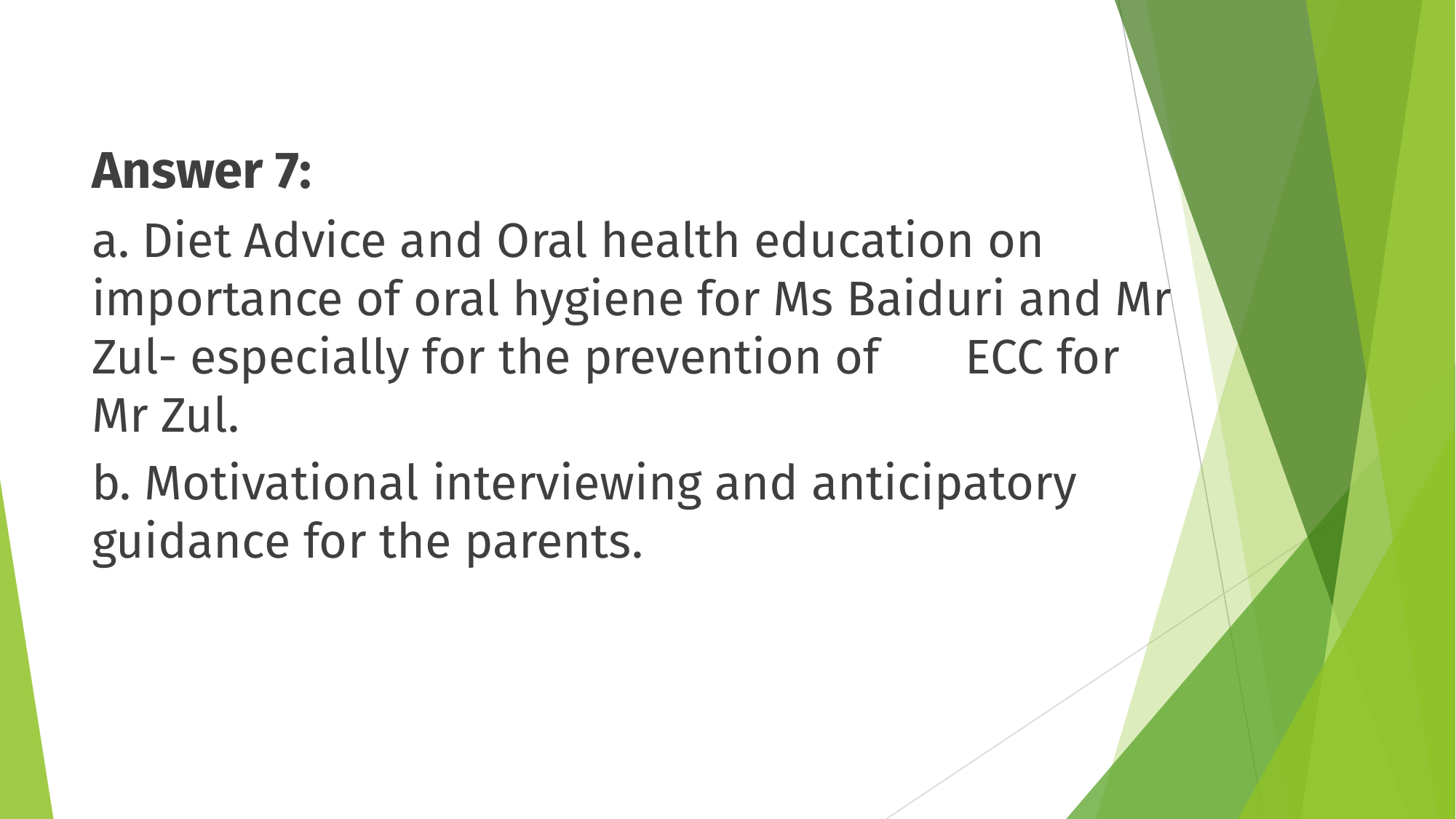

Answer 7:
a. Diet Advice and Oral health education on importance of oral hygiene for Ms Baiduri and Mr Zul- especially for the prevention of 	ECC for Mr Zul.
b. Motivational interviewing and anticipatory guidance for the parents.